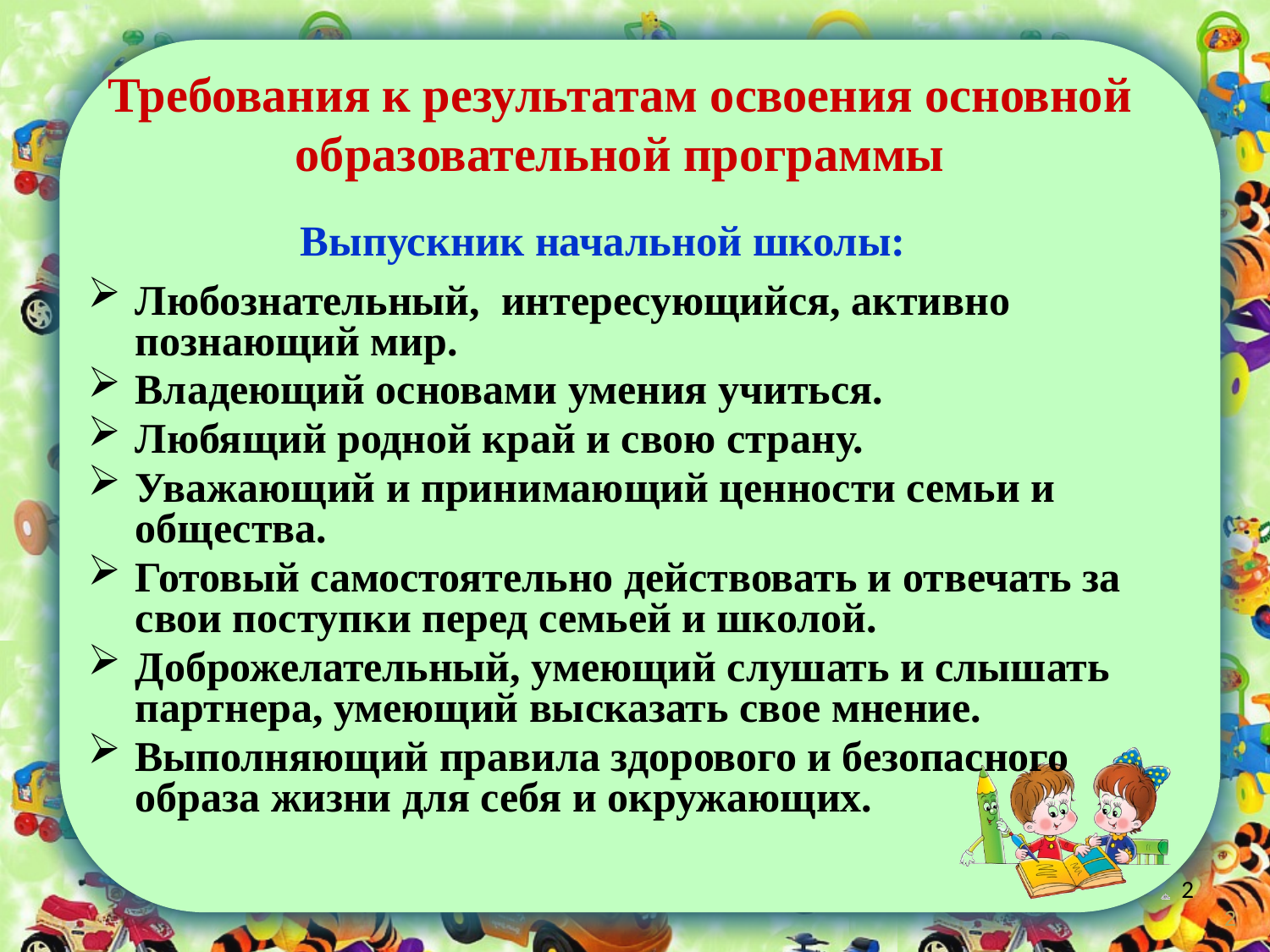

Требования к результатам освоения основной образовательной программы
Выпускник начальной школы:
Любознательный,  интересующийся, активно познающий мир.
Владеющий основами умения учиться.
Любящий родной край и свою страну.
Уважающий и принимающий ценности семьи и общества.
Готовый самостоятельно действовать и отвечать за свои поступки перед семьей и школой.
Доброжелательный, умеющий слушать и слышать партнера, умеющий высказать свое мнение.
Выполняющий правила здорового и безопасного образа жизни для себя и окружающих.
2
2
2